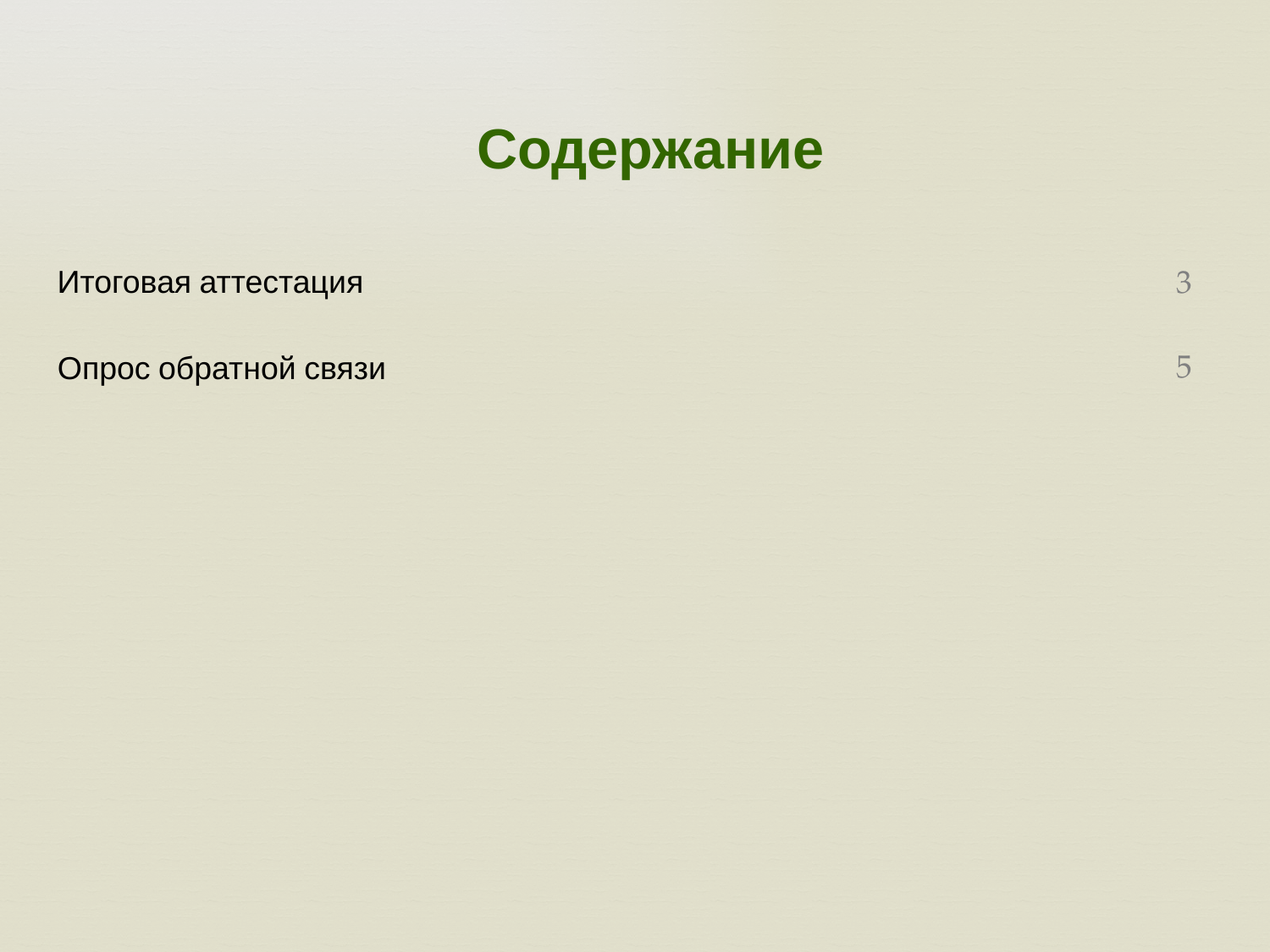

Содержание
Итоговая аттестация
3
5
Опрос обратной связи